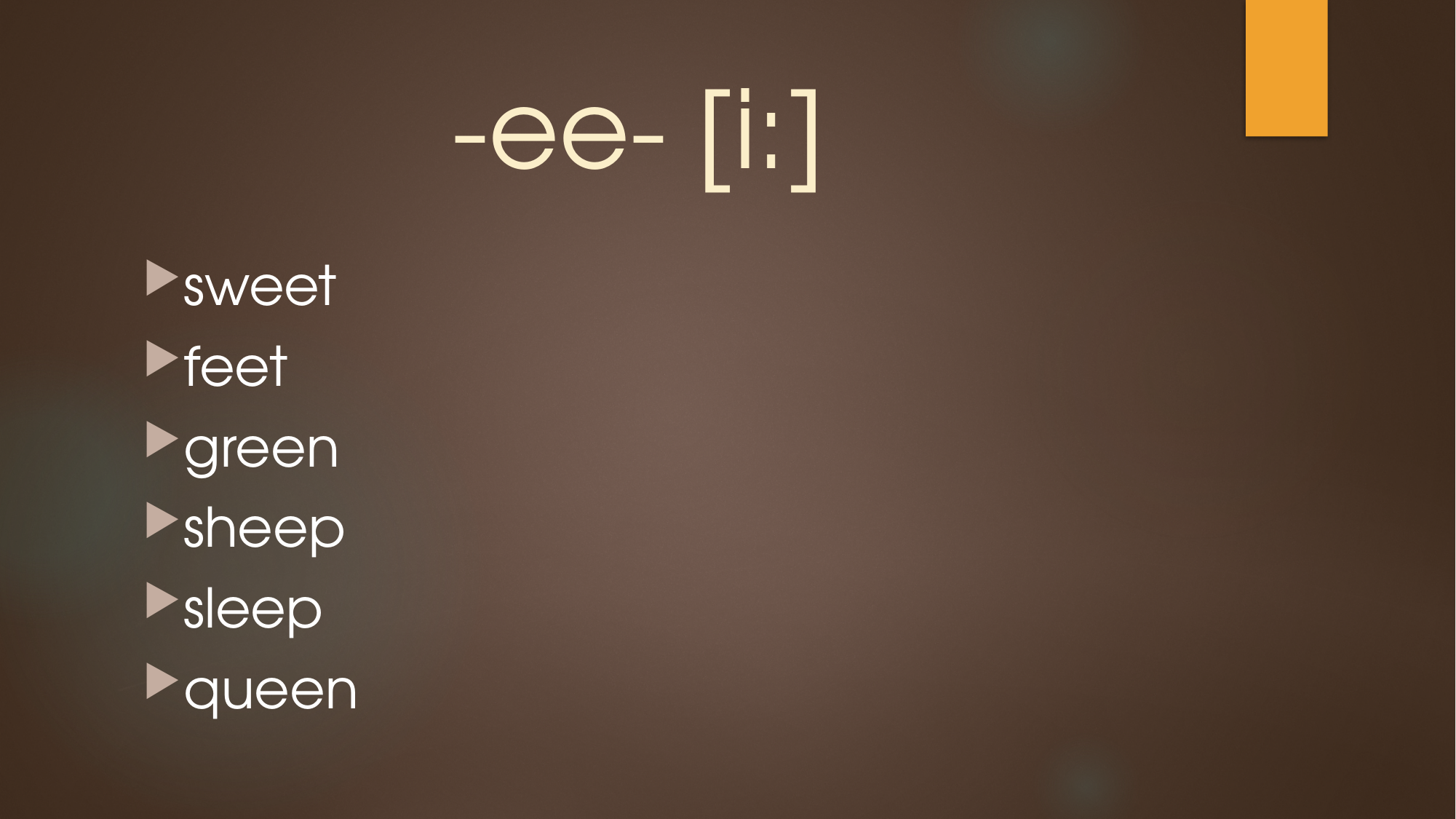

# -ee- [i:]
sweet
feet
green
sheep
sleep
queen